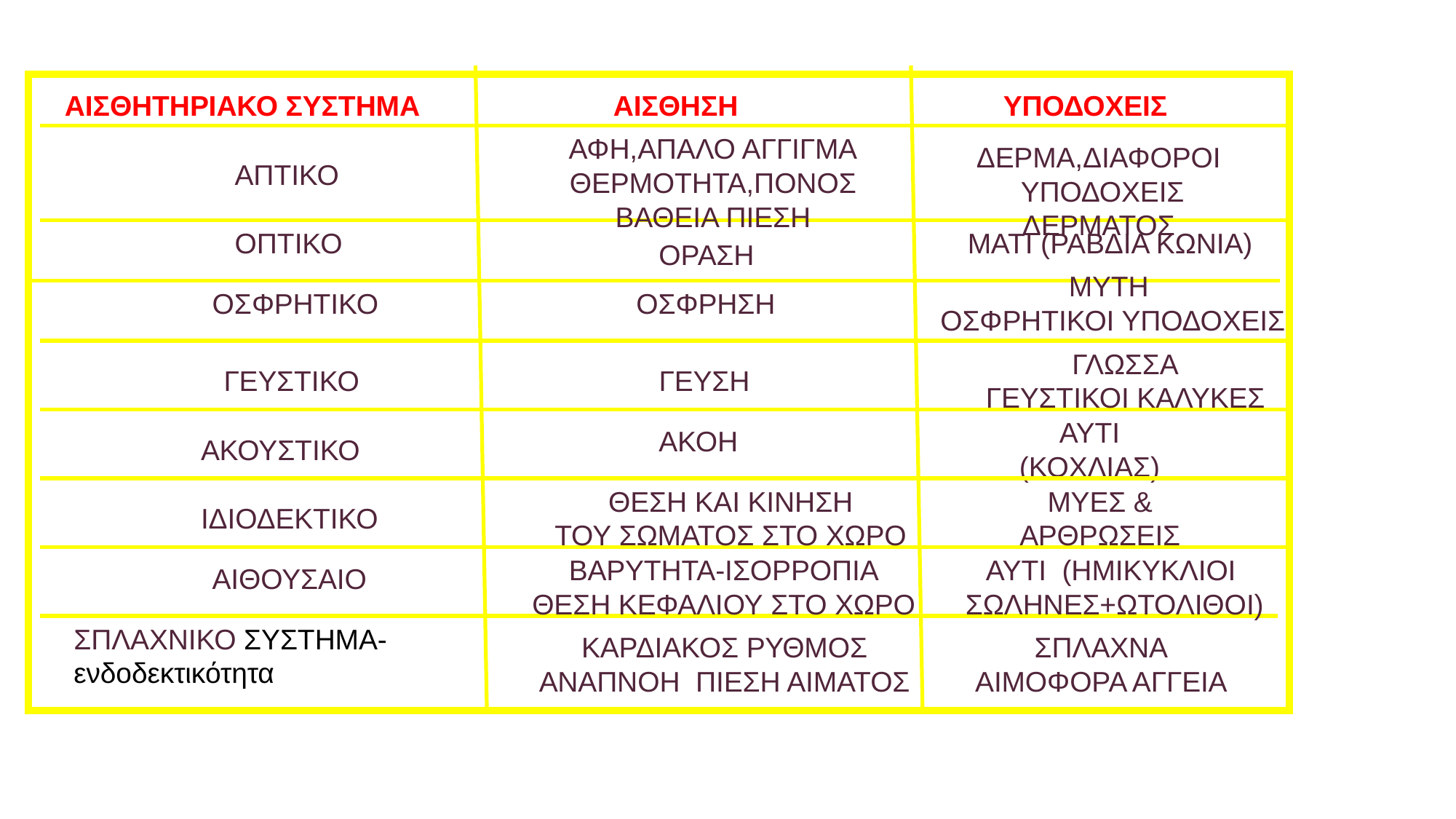

ΑΙΣΘΗΤΗΡΙΑΚΟ ΣΥΣΤΗΜΑ
ΑΙΣΘΗΣΗ
ΥΠΟΔΟΧΕΙΣ
ΑΦΗ,ΑΠΑΛΟ ΑΓΓΙΓΜΑ
ΘΕΡΜΟΤΗΤΑ,ΠΟΝΟΣ
ΒΑΘΕΙΑ ΠΙΕΣΗ
ΔΕΡΜΑ,ΔΙΑΦΟΡΟΙ
 ΥΠΟΔΟΧΕΙΣ
ΔΕΡΜΑΤΟΣ
ΑΠΤΙΚΟ
ΟΠΤΙΚΟ
ΜΑΤΙ (ΡΑΒΔΙΑ ΚΩΝΙΑ)

ΟΡΑΣΗ
ΜΥΤΗ
ΟΣΦΡΗΤΙΚΟΙ ΥΠΟΔΟΧΕΙΣ
ΟΣΦΡΗΤΙΚΟ
ΟΣΦΡΗΣΗ
ΓΛΩΣΣΑ
ΓΕΥΣΤΙΚΟΙ ΚΑΛΥΚΕΣ
ΓΕΥΣΤΙΚΟ
ΓΕΥΣΗ
ΑΥΤΙ
(ΚΟΧΛΙΑΣ)
ΑΚΟΗ
ΑΚΟΥΣΤΙΚΟ
ΜΥΕΣ &
ΑΡΘΡΩΣΕΙΣ
ΘΕΣΗ ΚΑΙ ΚΙΝΗΣΗ
ΤΟΥ ΣΩΜΑΤΟΣ ΣΤΟ ΧΩΡΟ
ΙΔΙΟΔΕΚΤΙΚΟ
ΑΥΤΙ  (ΗΜΙΚΥΚΛΙΟΙ
ΣΩΛΗΝΕΣ+ΩΤΟΛΙΘΟΙ)
ΒΑΡΥΤΗΤΑ-ΙΣΟΡΡΟΠΙΑ
ΘΕΣΗ ΚΕΦΑΛΙΟΥ ΣΤΟ ΧΩΡΟ
ΑΙΘΟΥΣΑΙΟ
ΣΠΛΑΧΝΙΚΟ ΣΥΣΤΗΜΑ-ενδοδεκτικότητα
ΣΠΛΑΧΝΑ
ΑΙΜΟΦΟΡΑ ΑΓΓΕΙΑ
ΚΑΡΔΙΑΚΟΣ ΡΥΘΜΟΣ
ΑΝΑΠΝΟΗ  ΠΙΕΣΗ ΑΙΜΑΤΟΣ